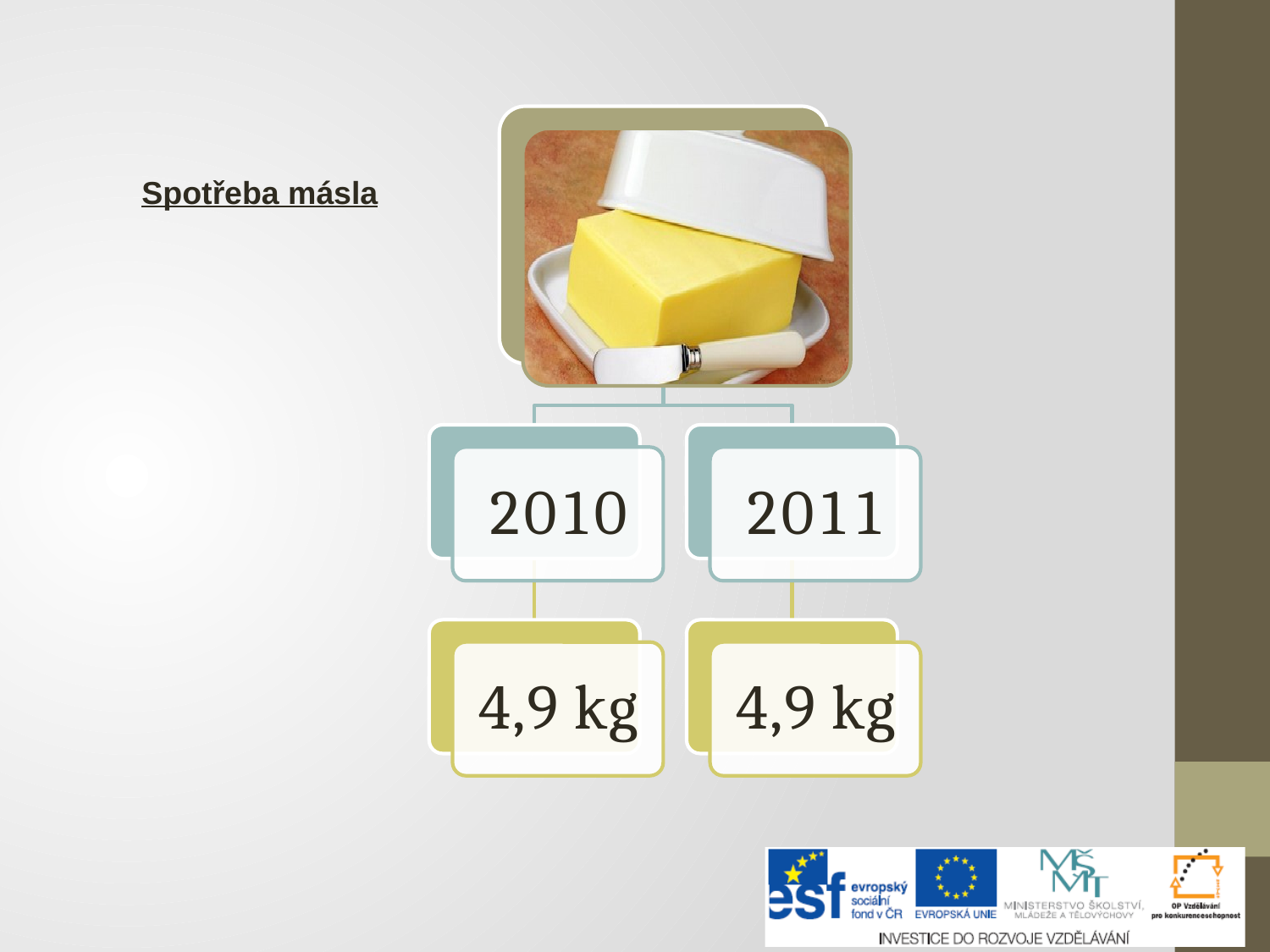

2010
4,9 kg
2011
4,9 kg
Spotřeba másla